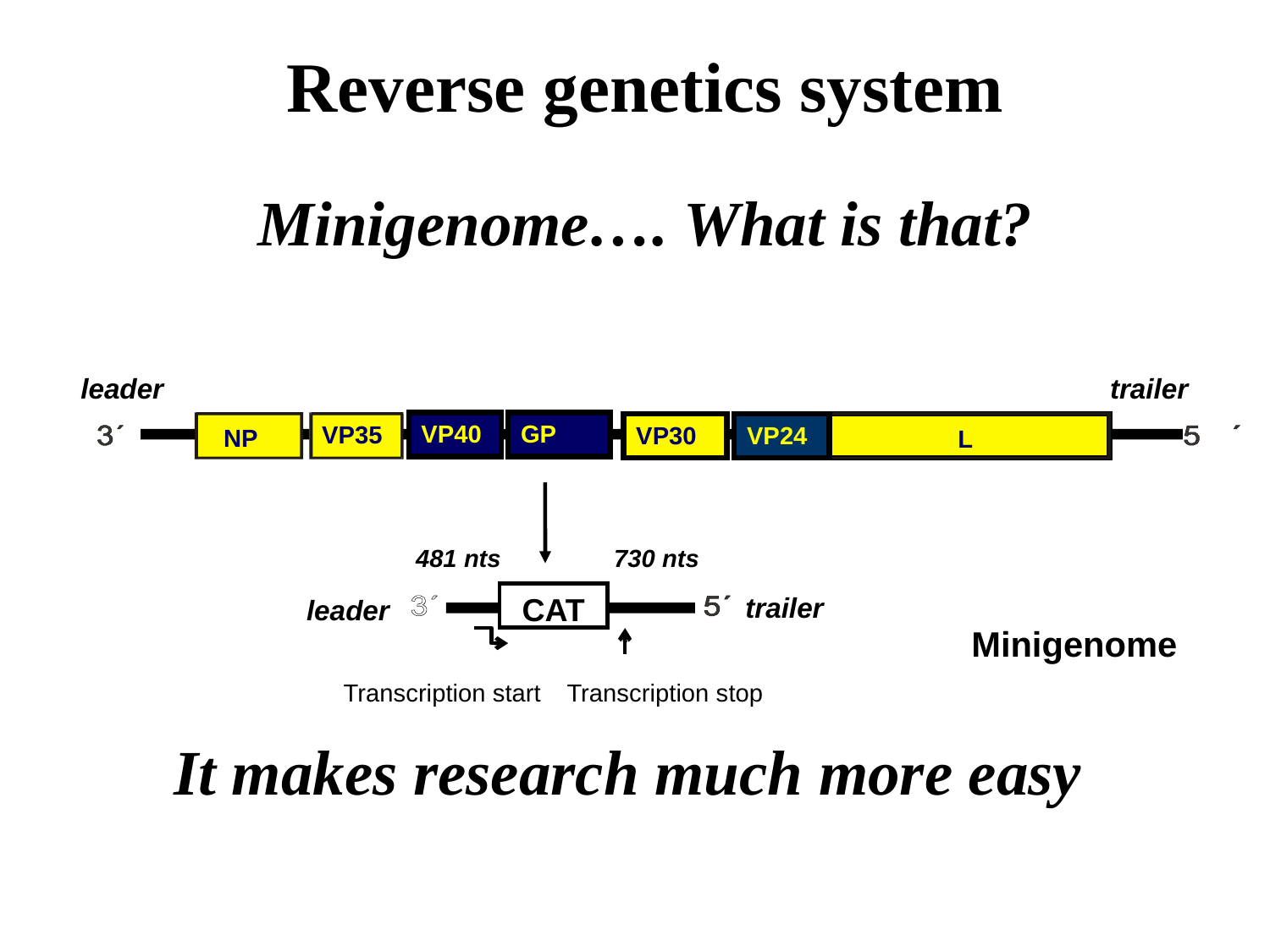

Reverse genetics system
Minigenome…. What is that?
leader
trailer

VP40
GP
  NP
VP35

VP30
VP24
               L

481 nts
730 nts
CAT

Minigenome
trailer
leader
It makes research much more easy
Transcription start
Transcription stop